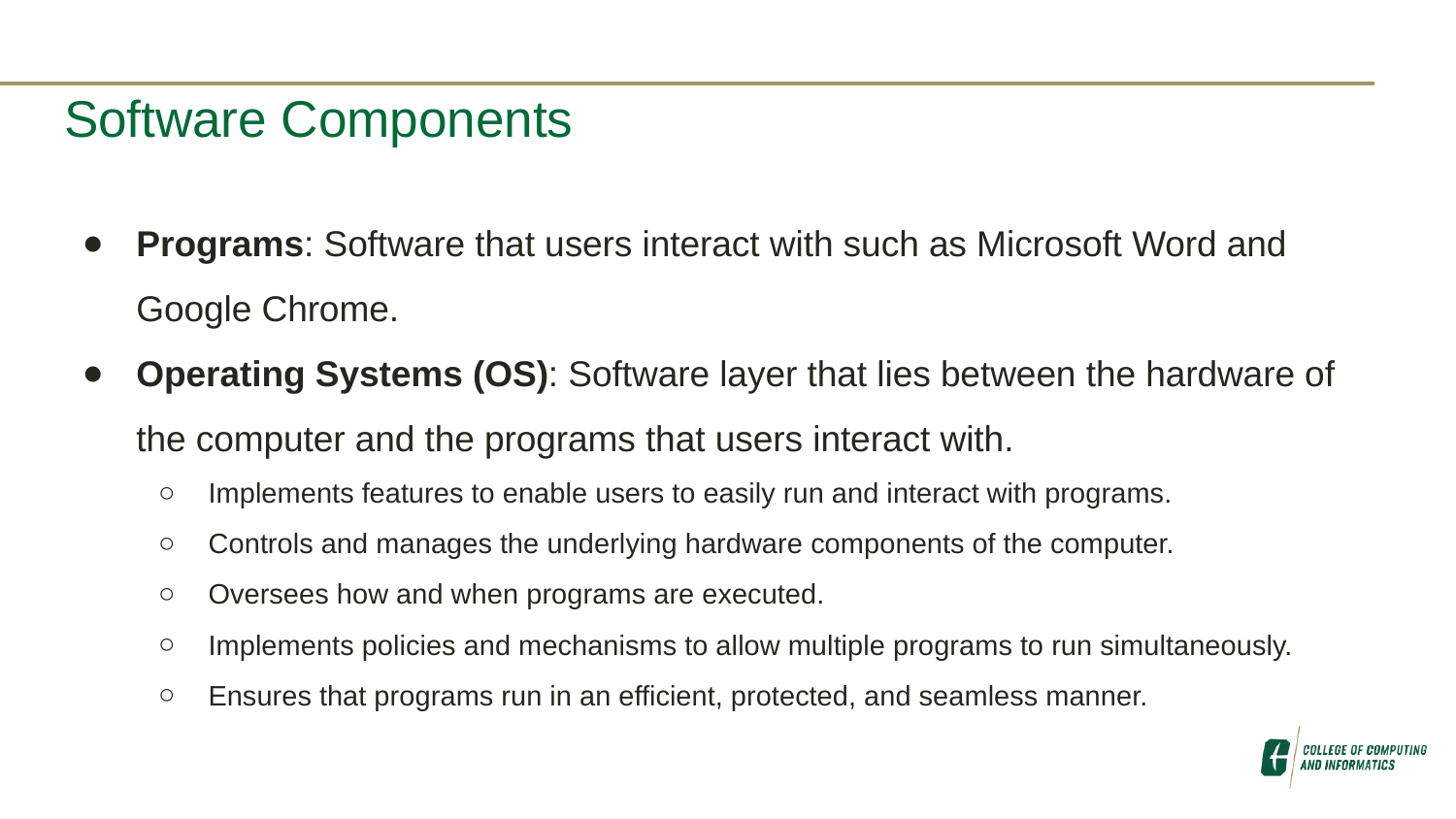

# Software Components

Programs: Software that users interact with such as Microsoft Word and Google Chrome.
Operating Systems (OS): Software layer that lies between the hardware of the computer and the programs that users interact with.
Implements features to enable users to easily run and interact with programs.
Controls and manages the underlying hardware components of the computer.
Oversees how and when programs are executed.
Implements policies and mechanisms to allow multiple programs to run simultaneously.
Ensures that programs run in an efficient, protected, and seamless manner.